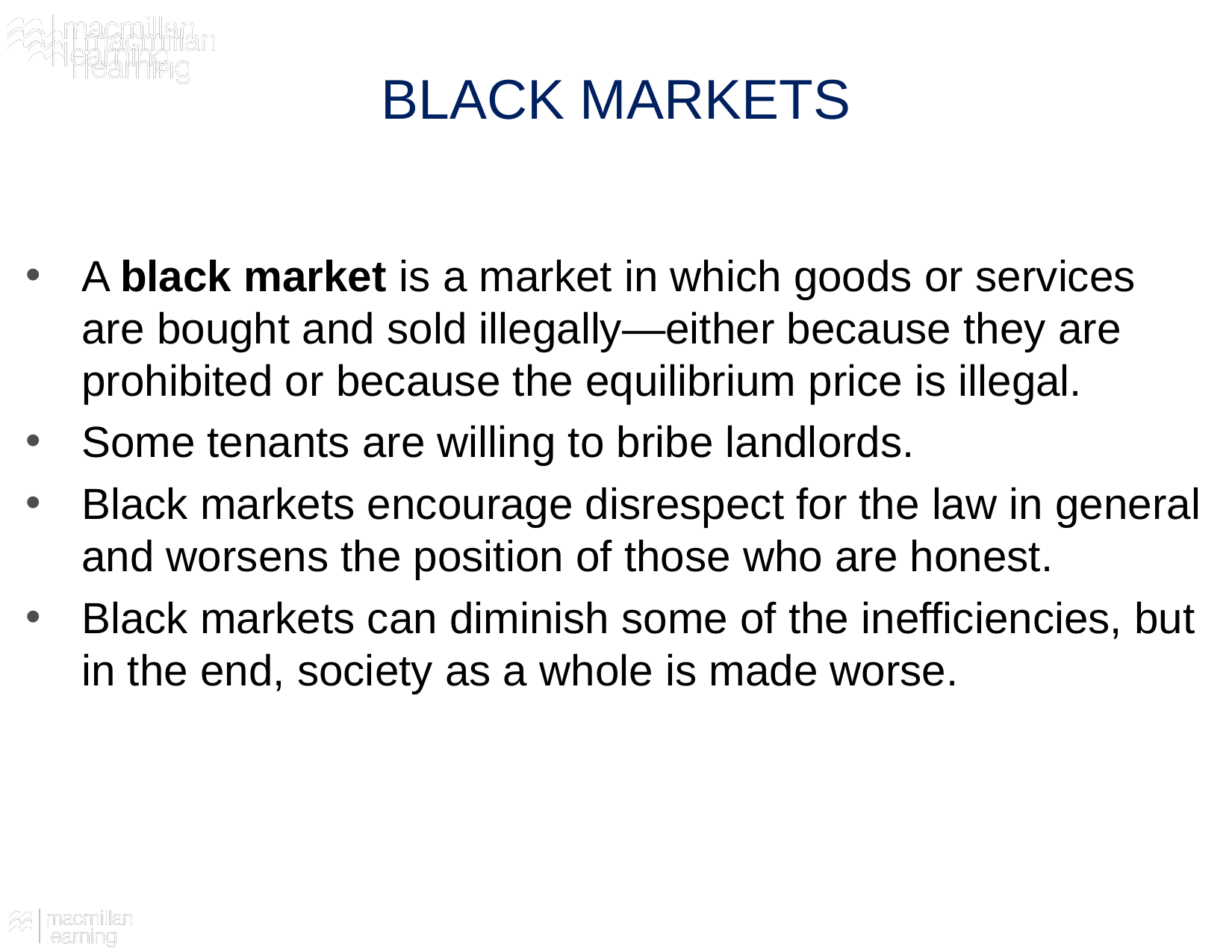

# BLACK MARKETS
A black market is a market in which goods or services are bought and sold illegally—either because they are prohibited or because the equilibrium price is illegal.
Some tenants are willing to bribe landlords.
Black markets encourage disrespect for the law in general and worsens the position of those who are honest.
Black markets can diminish some of the inefficiencies, but in the end, society as a whole is made worse.